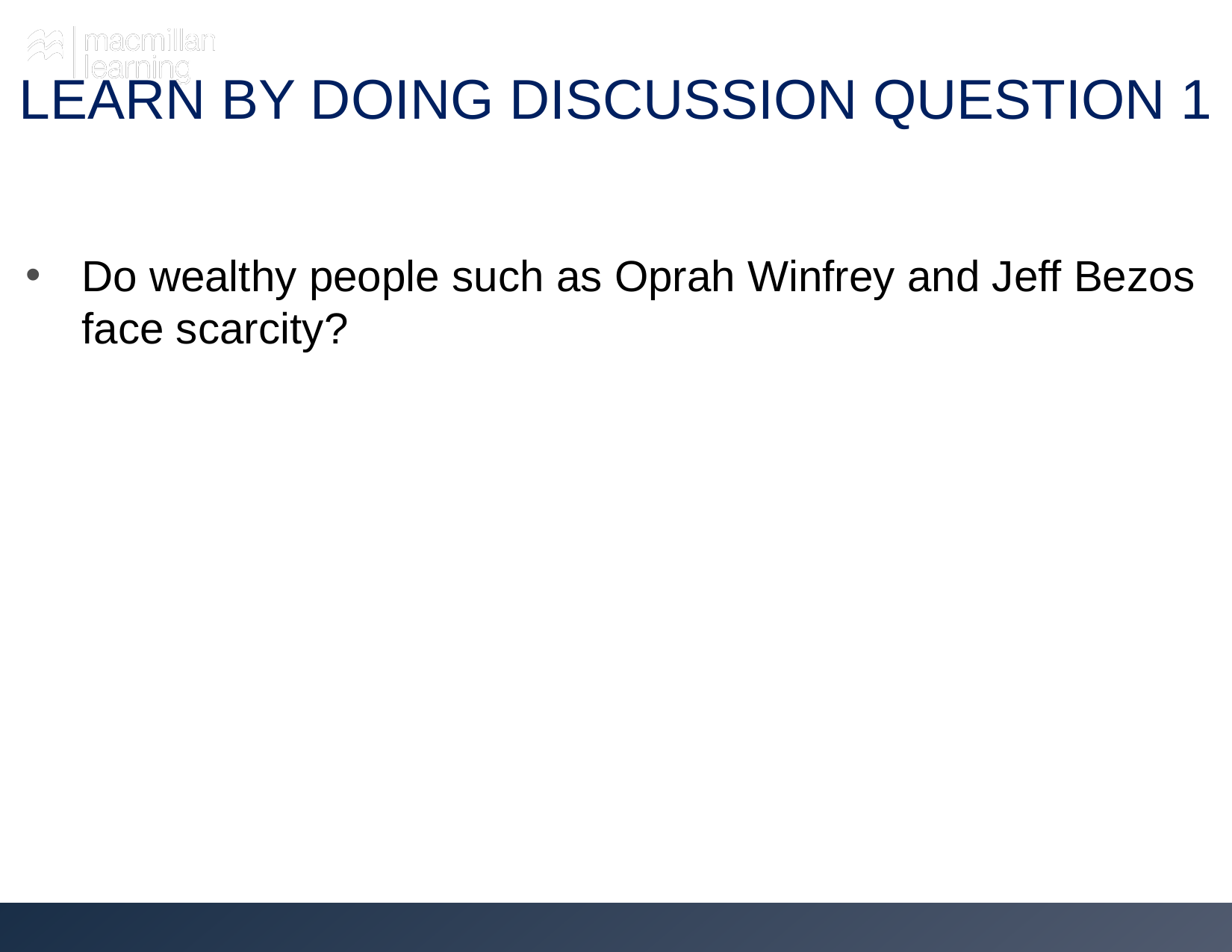

# LEARN BY DOING DISCUSSION QUESTION 1
Do wealthy people such as Oprah Winfrey and Jeff Bezos face scarcity?